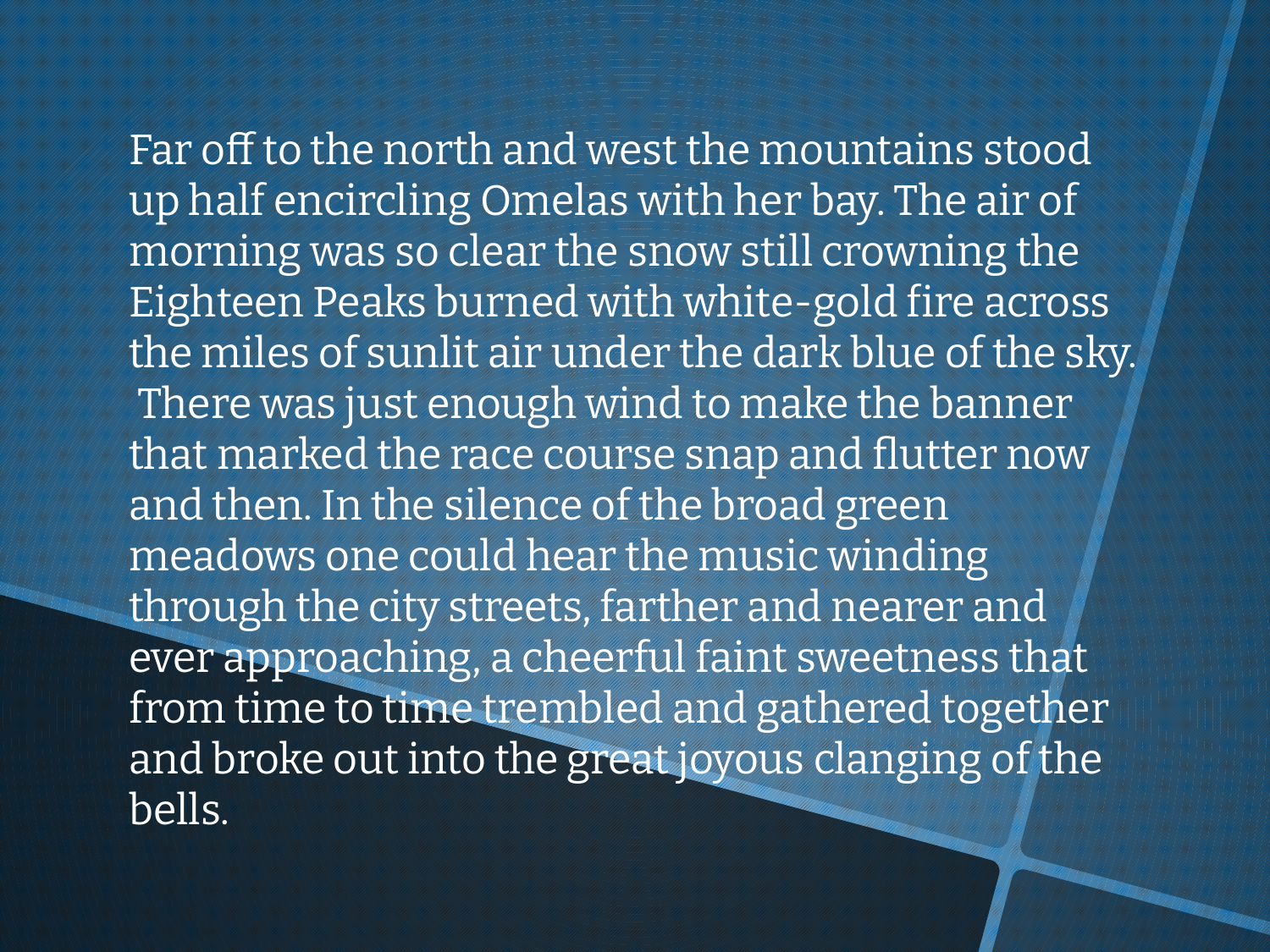

Far off to the north and west the mountains stood up half encircling Omelas with her bay. The air of morning was so clear the snow still crowning the Eighteen Peaks burned with white-gold fire across the miles of sunlit air under the dark blue of the sky.  There was just enough wind to make the banner that marked the race course snap and flutter now and then. In the silence of the broad green meadows one could hear the music winding through the city streets, farther and nearer and ever approaching, a cheerful faint sweetness that from time to time trembled and gathered together and broke out into the great joyous clanging of the bells.